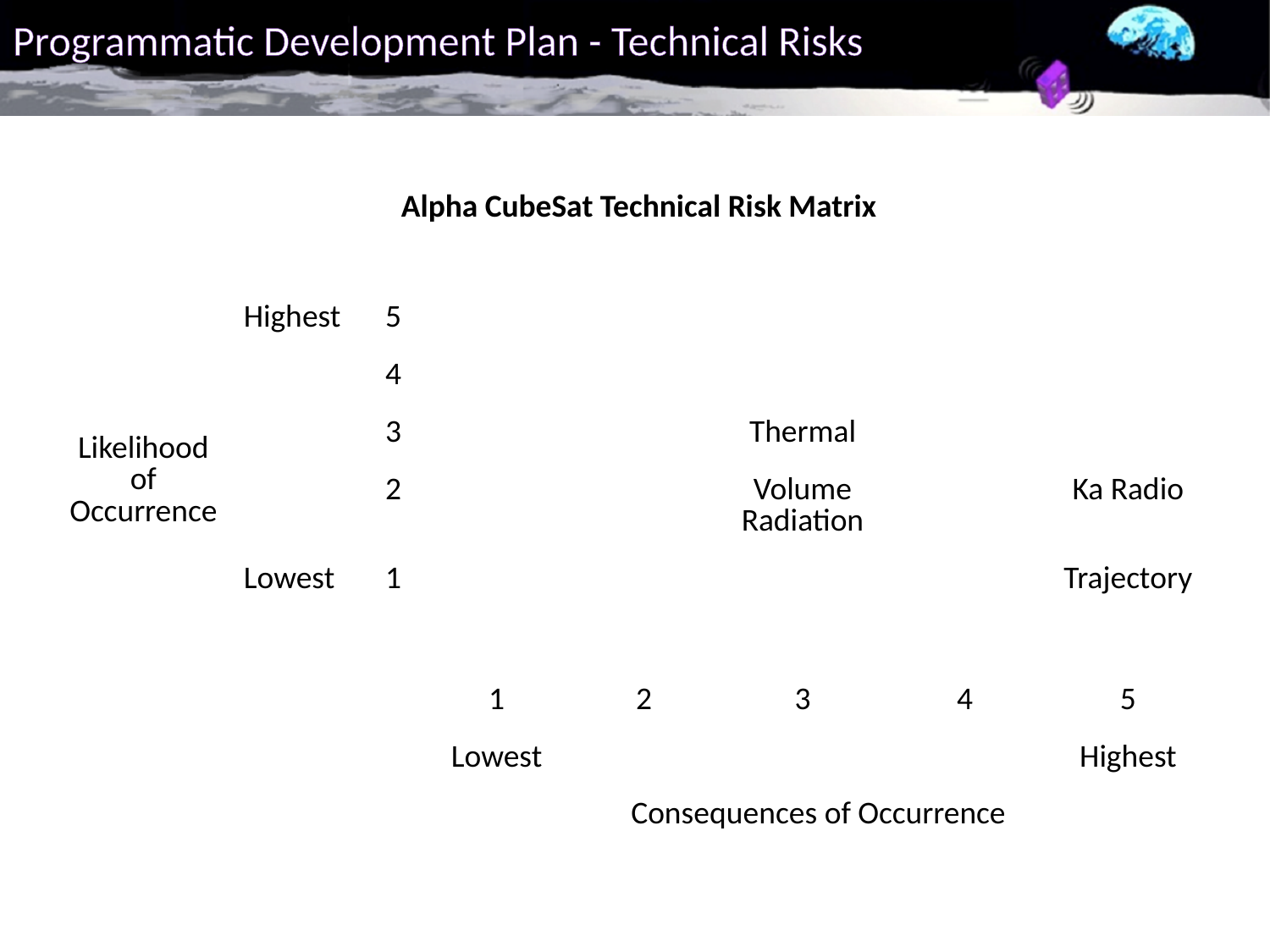

# Programmatic Development Plan - Technical Risks
Alpha CubeSat Technical Risk Matrix
| Likelihood of Occurrence | Highest | 5 |  |  |  |  |  |
| --- | --- | --- | --- | --- | --- | --- | --- |
|  |  | 4 |  |  |  |  |  |
|  |  | 3 |  |  | Thermal |  |  |
|  |  | 2 |  |  | Volume Radiation |  | Ka Radio |
|  | Lowest | 1 |  |  |  |  | Trajectory |
|  |  |  | 1 | 2 | 3 | 4 | 5 |
|  |  |  | Lowest |  |  |  | Highest |
|  |  |  | Consequences of Occurrence |  |  |  |  |